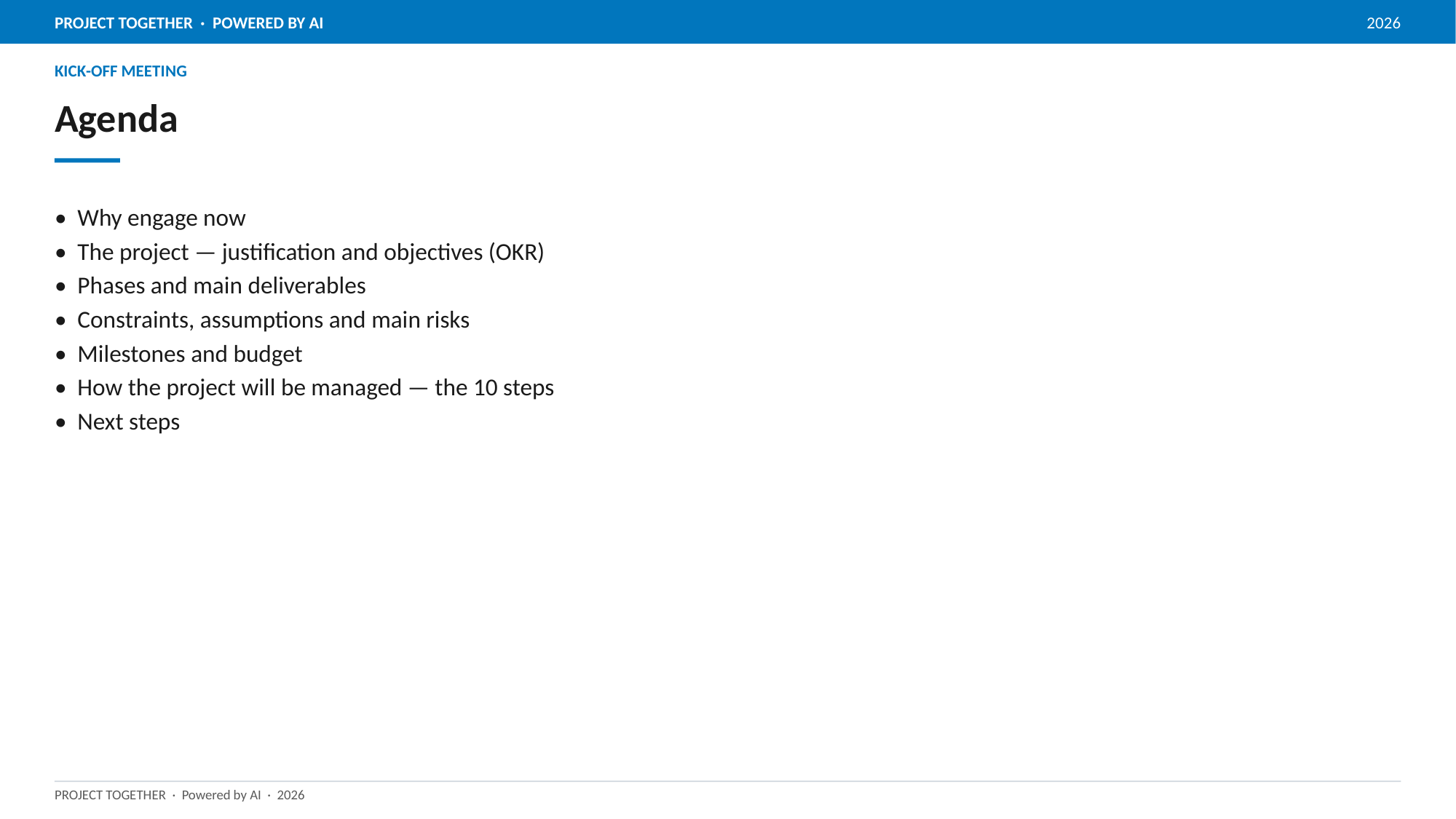

KICK-OFF MEETING
# Agenda
•  Why engage now
•  The project — justification and objectives (OKR)
•  Phases and main deliverables
•  Constraints, assumptions and main risks
•  Milestones and budget
•  How the project will be managed — the 10 steps
•  Next steps